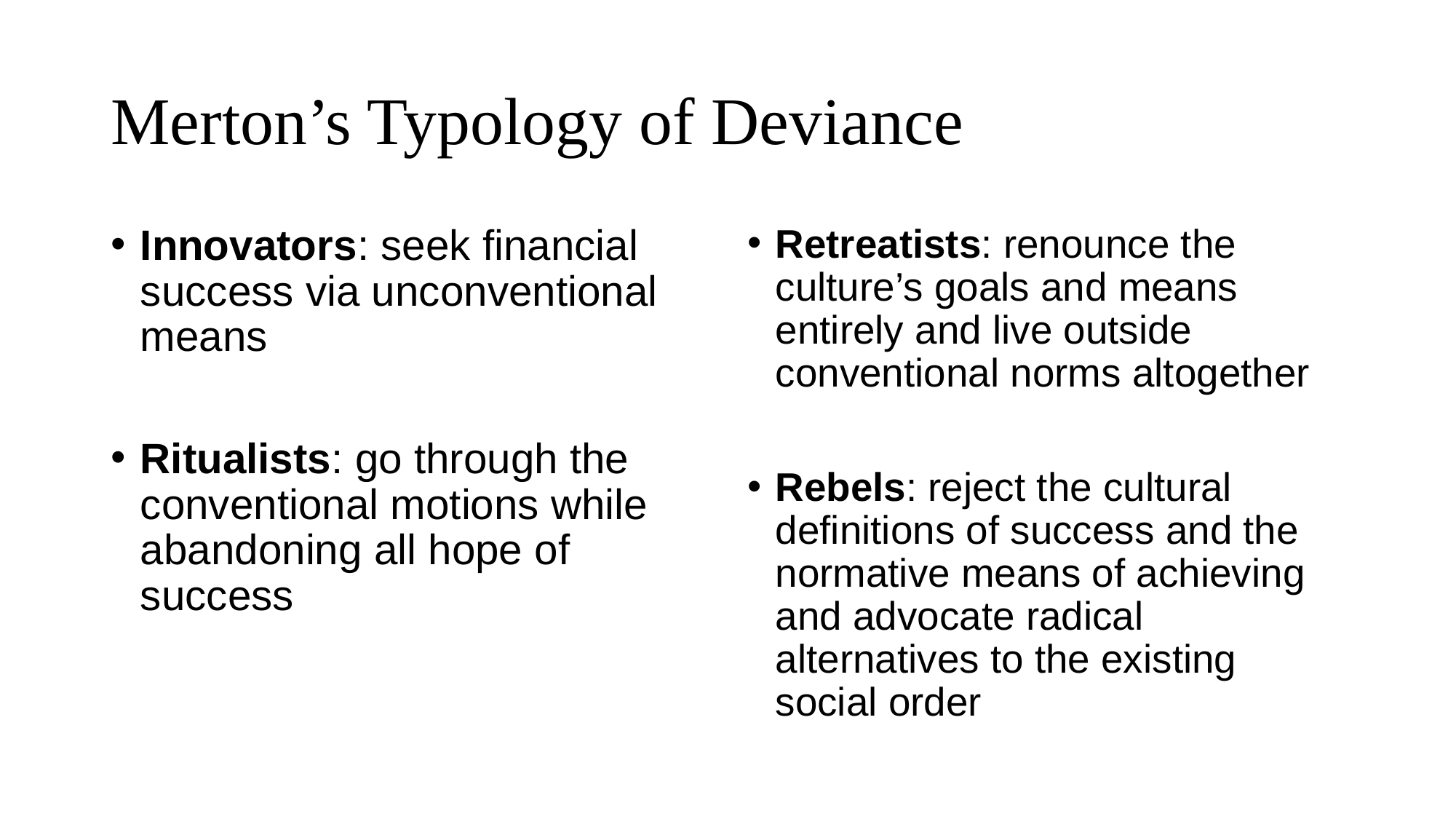

# Merton’s Typology of Deviance
Innovators: seek financial success via unconventional means

Ritualists: go through the conventional motions while abandoning all hope of success
Retreatists: renounce the culture’s goals and means entirely and live outside conventional norms altogether

Rebels: reject the cultural definitions of success and the normative means of achieving and advocate radical alternatives to the existing social order